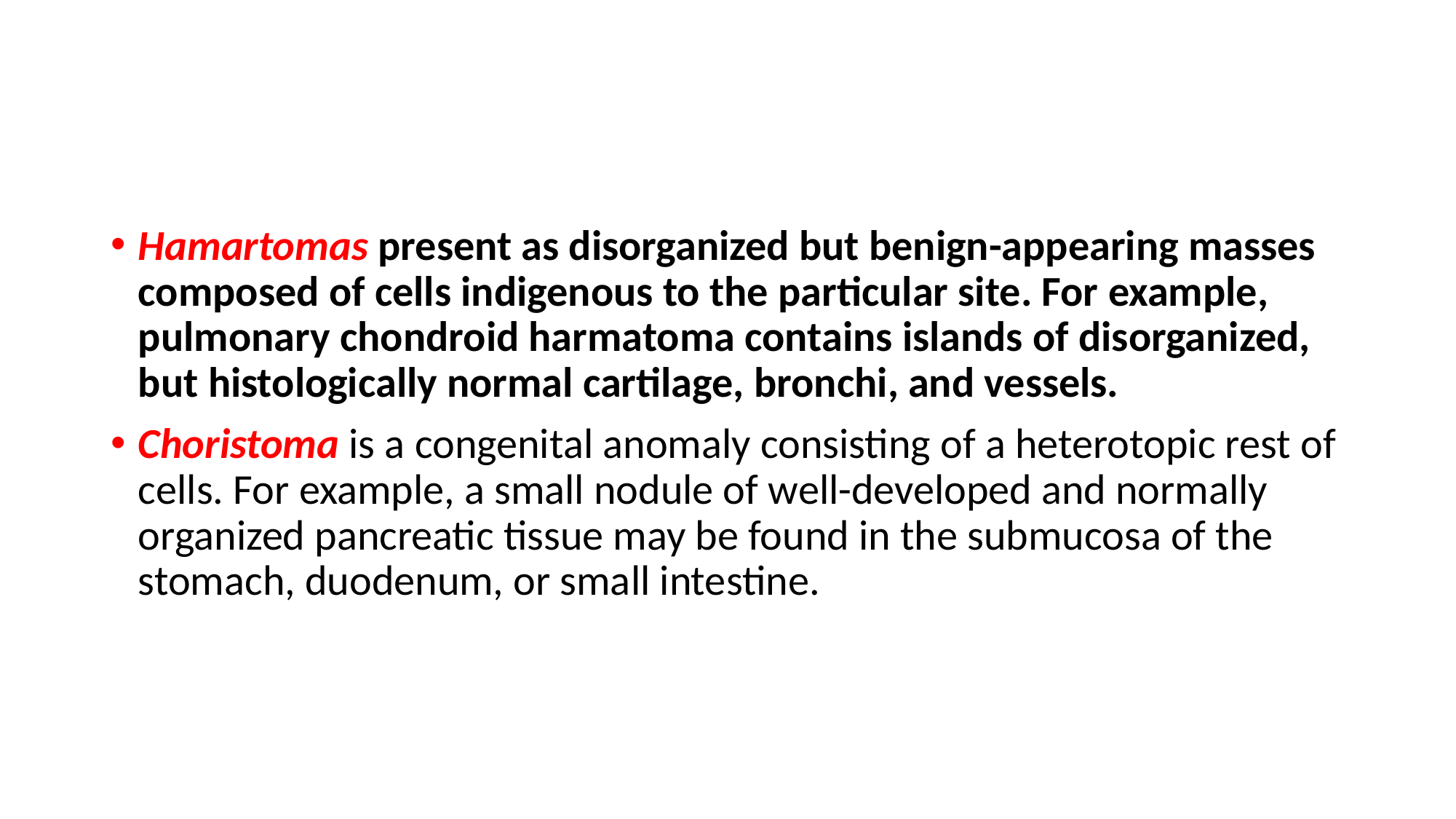

#
Hamartomas present as disorganized but benign-appearing masses composed of cells indigenous to the particular site. For example, pulmonary chondroid harmatoma contains islands of disorganized, but histologically normal cartilage, bronchi, and vessels.
Choristoma is a congenital anomaly consisting of a heterotopic rest of cells. For example, a small nodule of well-developed and normally organized pancreatic tissue may be found in the submucosa of the stomach, duodenum, or small intestine.